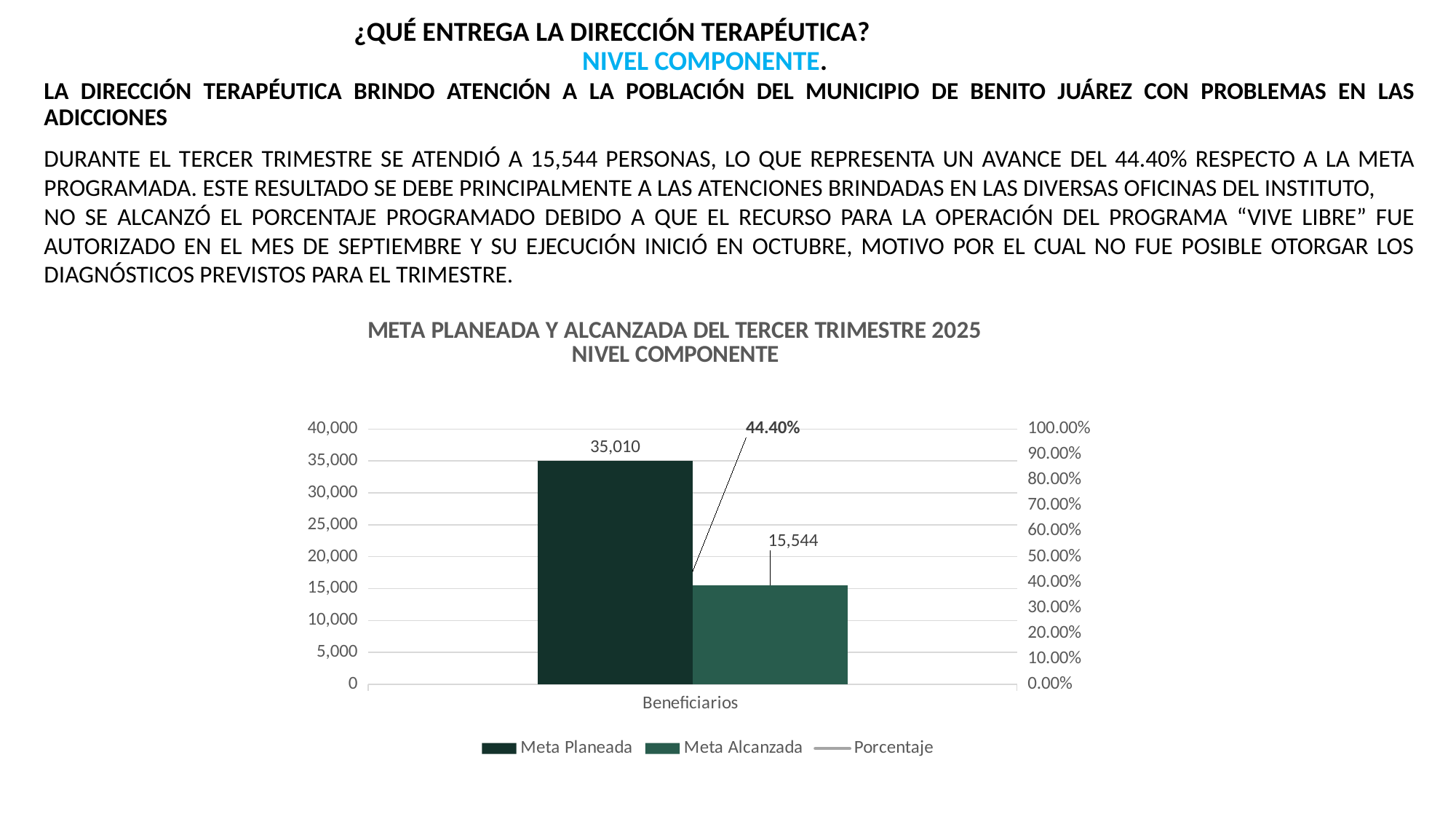

¿QUÉ ENTREGA LA DIRECCIÓN TERAPÉUTICA?                                NIVEL COMPONENTE.
LA DIRECCIÓN TERAPÉUTICA BRINDO ATENCIÓN A LA POBLACIÓN DEL MUNICIPIO DE BENITO JUÁREZ CON PROBLEMAS EN LAS ADICCIONES
DURANTE EL TERCER TRIMESTRE SE ATENDIÓ A 15,544 PERSONAS, LO QUE REPRESENTA UN AVANCE DEL 44.40% RESPECTO A LA META PROGRAMADA. ESTE RESULTADO SE DEBE PRINCIPALMENTE A LAS ATENCIONES BRINDADAS EN LAS DIVERSAS OFICINAS DEL INSTITUTO,
NO SE ALCANZÓ EL PORCENTAJE PROGRAMADO DEBIDO A QUE EL RECURSO PARA LA OPERACIÓN DEL PROGRAMA “VIVE LIBRE” FUE AUTORIZADO EN EL MES DE SEPTIEMBRE Y SU EJECUCIÓN INICIÓ EN OCTUBRE, MOTIVO POR EL CUAL NO FUE POSIBLE OTORGAR LOS DIAGNÓSTICOS PREVISTOS PARA EL TRIMESTRE.

### Chart: META PLANEADA Y ALCANZADA DEL TERCER TRIMESTRE 2025
NIVEL COMPONENTE

| Category | Meta Planeada | Meta Alcanzada | Porcentaje |
|---|---|---|---|
| Beneficiarios  | 35010.0 | 15544.0 | 0.44398743216223935 |